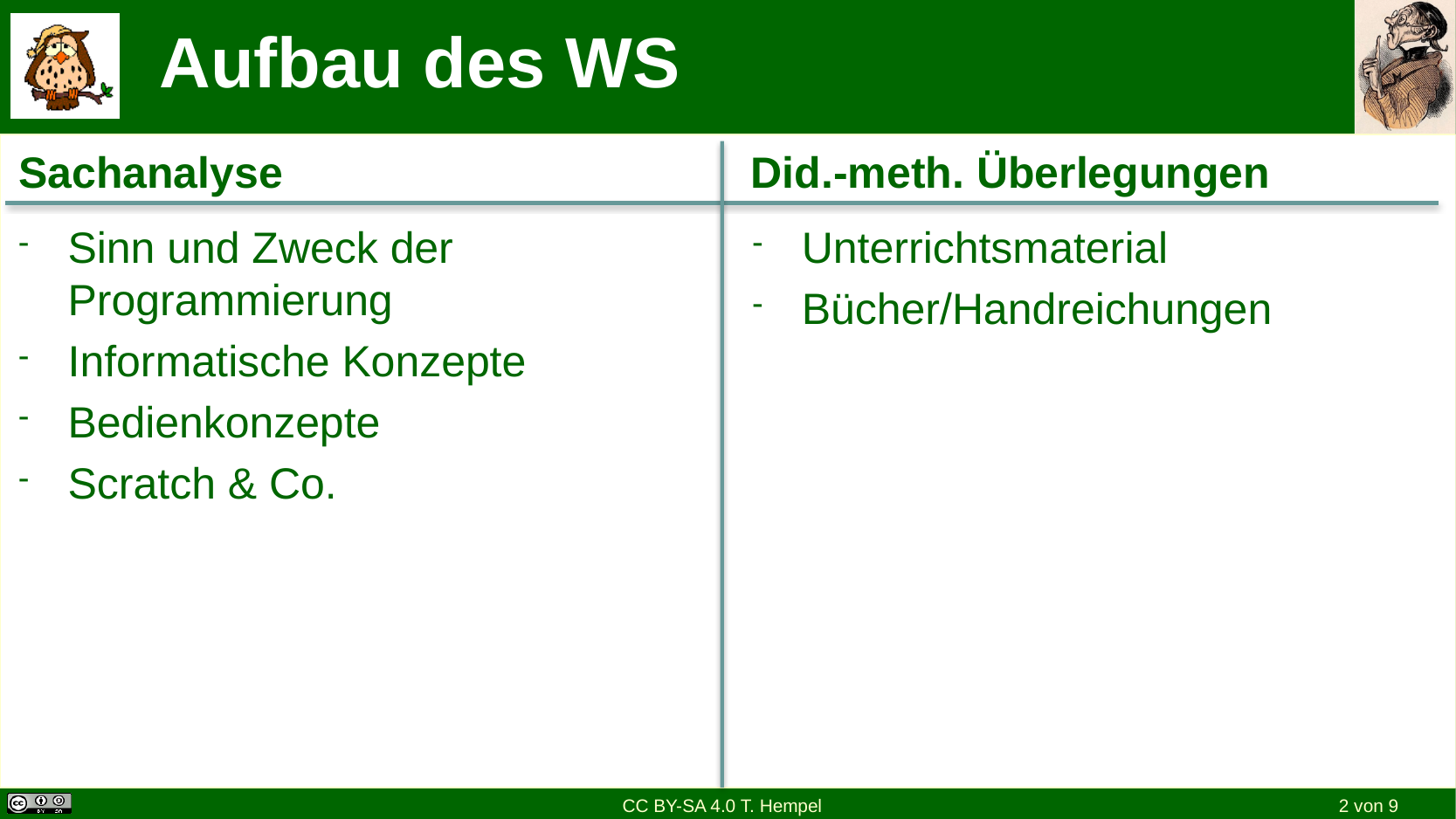

# Aufbau des WS
Did.-meth. Überlegungen
Sachanalyse
Sinn und Zweck der Programmierung
Informatische Konzepte
Bedienkonzepte
Scratch & Co.
Unterrichtsmaterial
Bücher/Handreichungen
CC BY-SA 4.0 T. Hempel
2